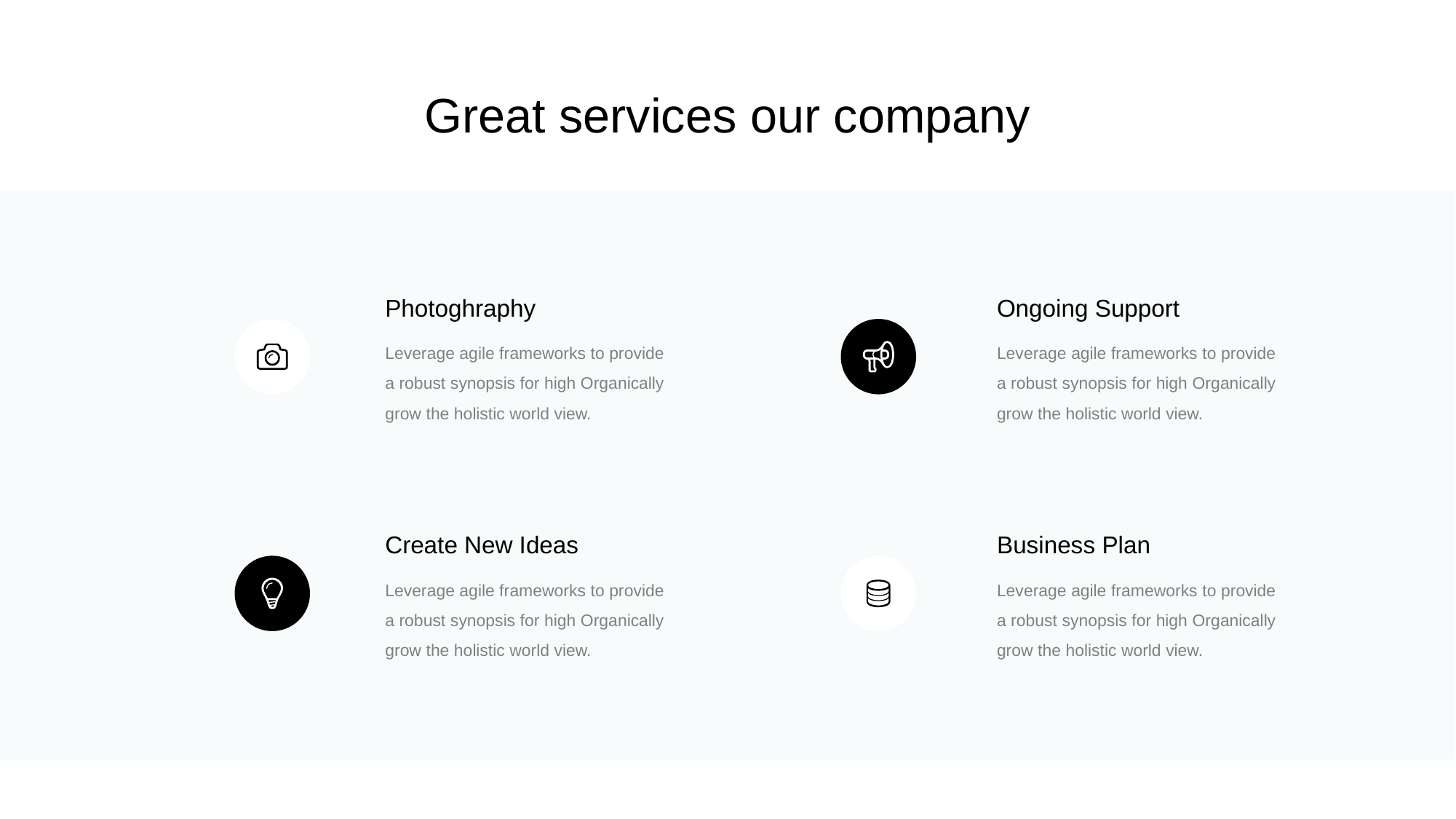

Great services our company

Photoghraphy
Leverage agile frameworks to provide a robust synopsis for high Organically grow the holistic world view.
Ongoing Support
Leverage agile frameworks to provide a robust synopsis for high Organically grow the holistic world view.

Create New Ideas
Leverage agile frameworks to provide a robust synopsis for high Organically grow the holistic world view.
Business Plan
Leverage agile frameworks to provide a robust synopsis for high Organically grow the holistic world view.